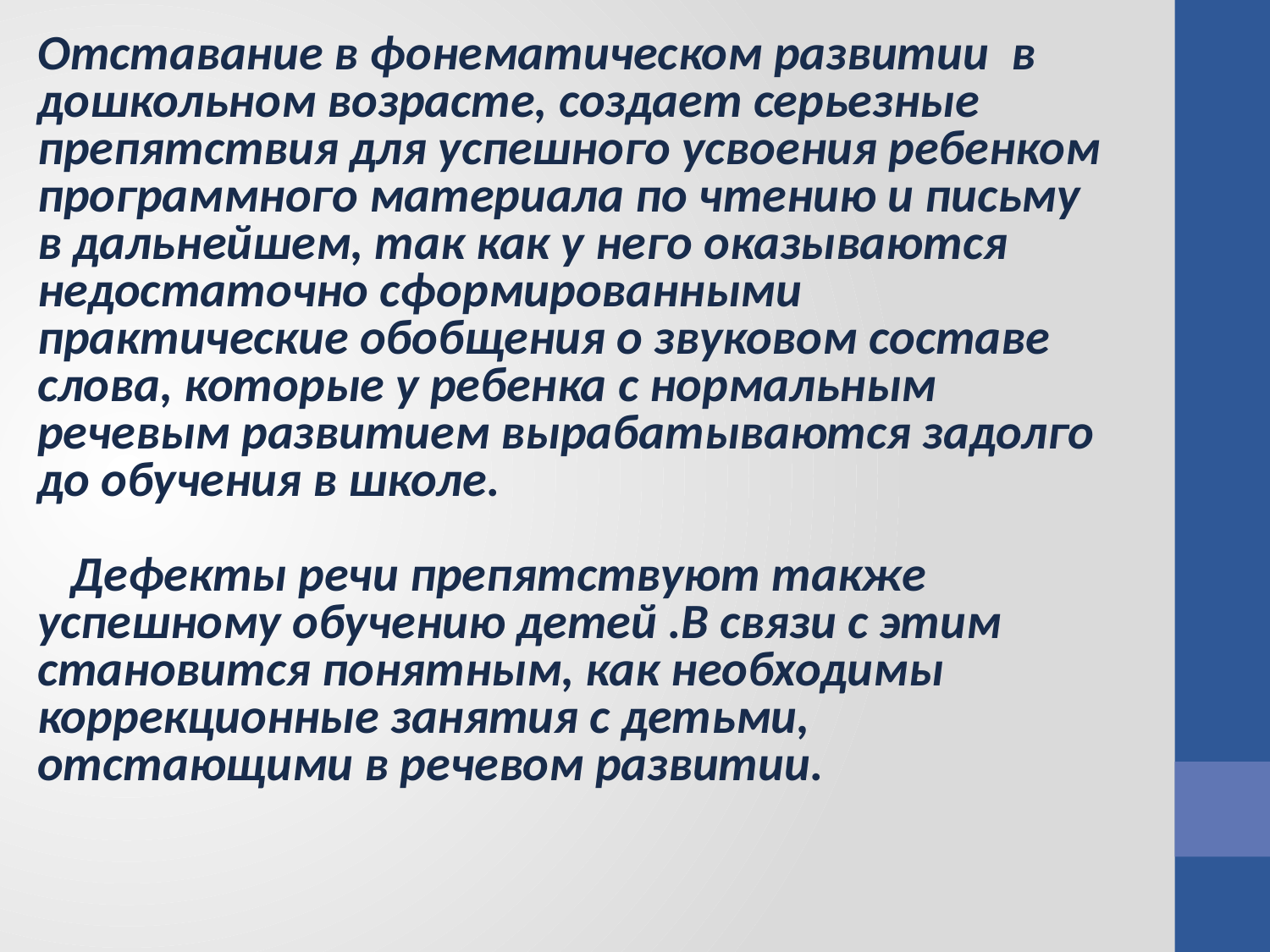

Отставание в фонематическом развитии  в дошкольном возрасте, создает серьезные препятствия для успешного усвоения ребенком программного материала по чтению и письму в дальнейшем, так как у него оказываются недостаточно сформированными практические обобщения о звуковом составе слова, которые у ребенка с нормальным речевым развитием вырабатываются задолго до обучения в школе.

   Дефекты речи препятствуют также успешному обучению детей .В связи с этим становится понятным, как необходимы коррекционные занятия с детьми, отстающими в речевом развитии.